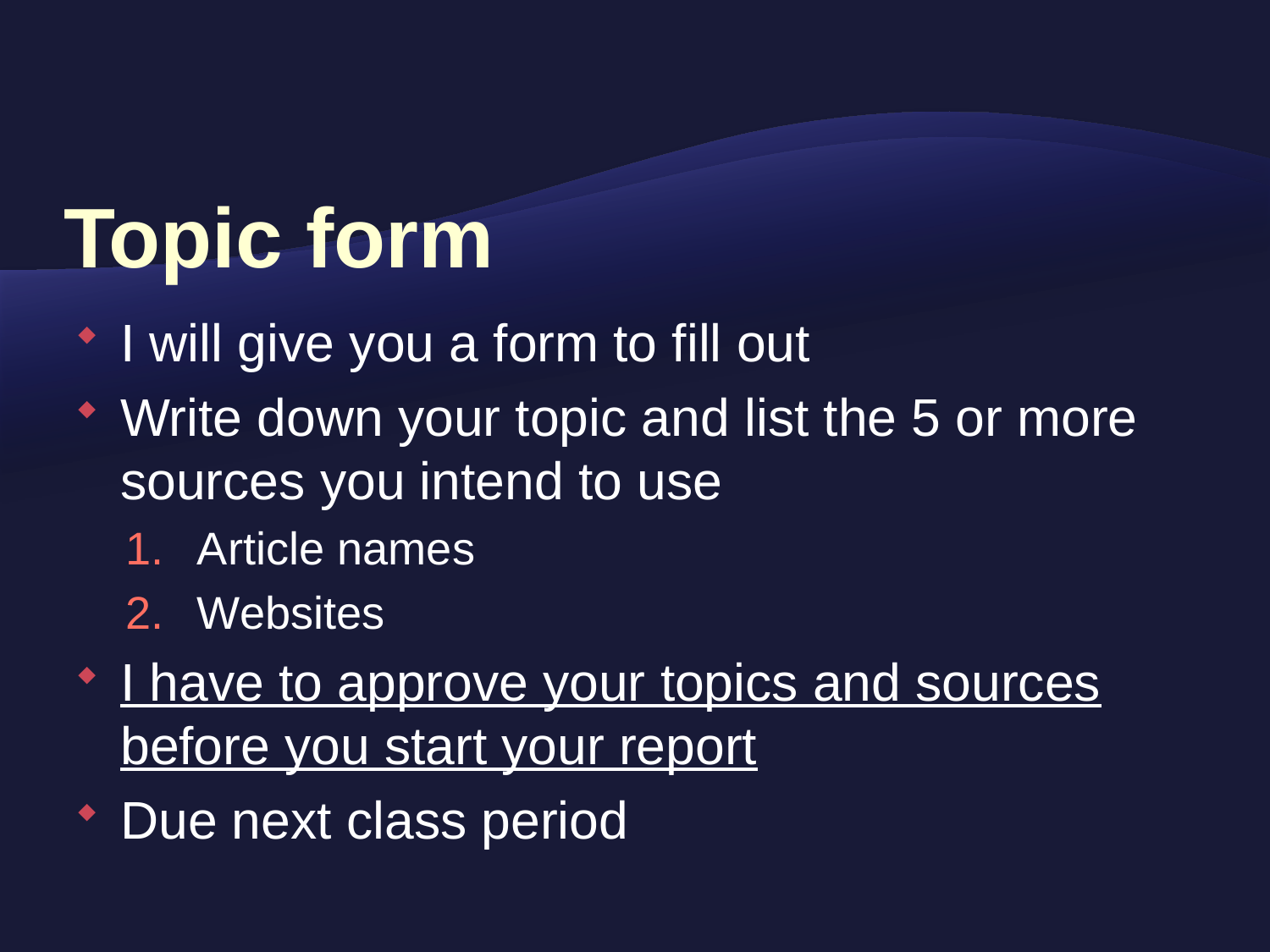

# Topic form
I will give you a form to fill out
Write down your topic and list the 5 or more sources you intend to use
Article names
Websites
I have to approve your topics and sources before you start your report
Due next class period